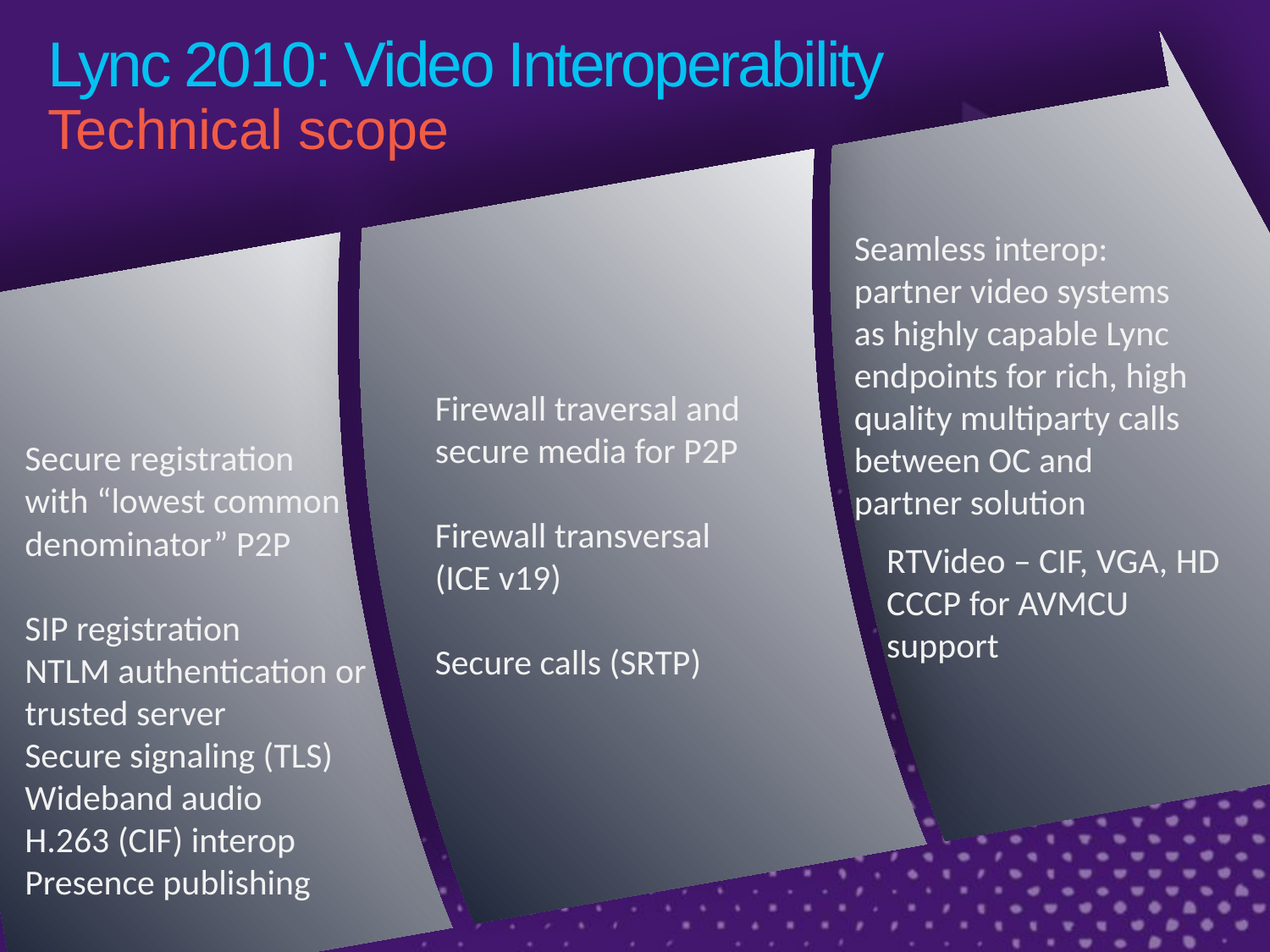

Lync 2010: Video Interoperability
Technical scope

Seamless interop:
partner video systems as highly capable Lync endpoints for rich, high quality multiparty calls between OC and partner solution

Firewall traversal and secure media for P2P

Firewall transversal
(ICE v19)

Secure calls (SRTP)
Secure registration
with “lowest common denominator” P2P

SIP registration
NTLM authentication or trusted server
Secure signaling (TLS)
Wideband audio
H.263 (CIF) interop
Presence publishing
RTVideo – CIF, VGA, HD
CCCP for AVMCU support